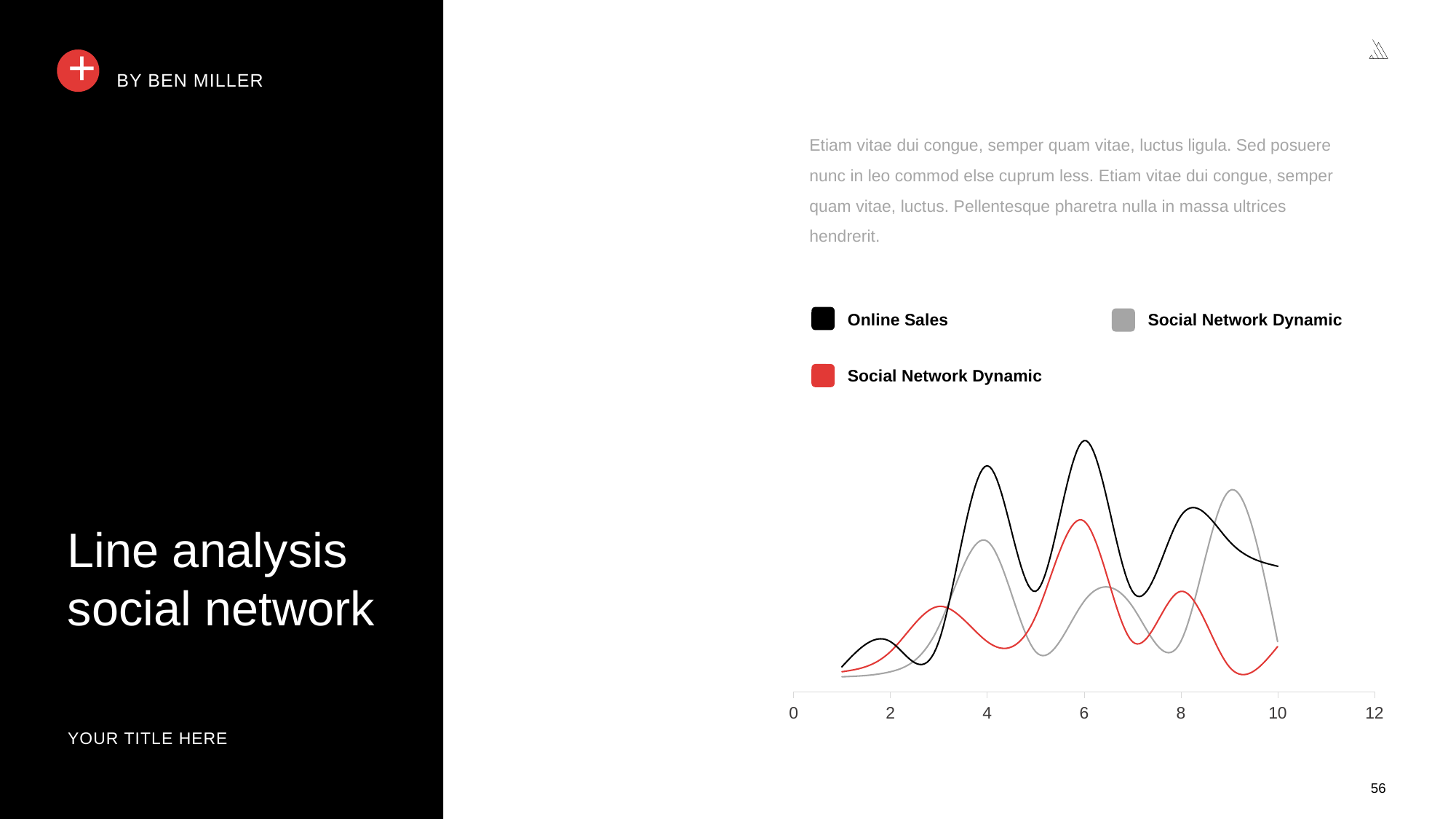

BY BEN MILLER

+
Etiam vitae dui congue, semper quam vitae, luctus ligula. Sed posuere nunc in leo commod else cuprum less. Etiam vitae dui congue, semper quam vitae, luctus. Pellentesque pharetra nulla in massa ultrices hendrerit.
Online Sales
Social Network Dynamic

Social Network Dynamic

### Chart

| Category | Series 1 | Series 2 | Series 3 |
|---|---|---|---|
Line analysis social network
YOUR TITLE HERE